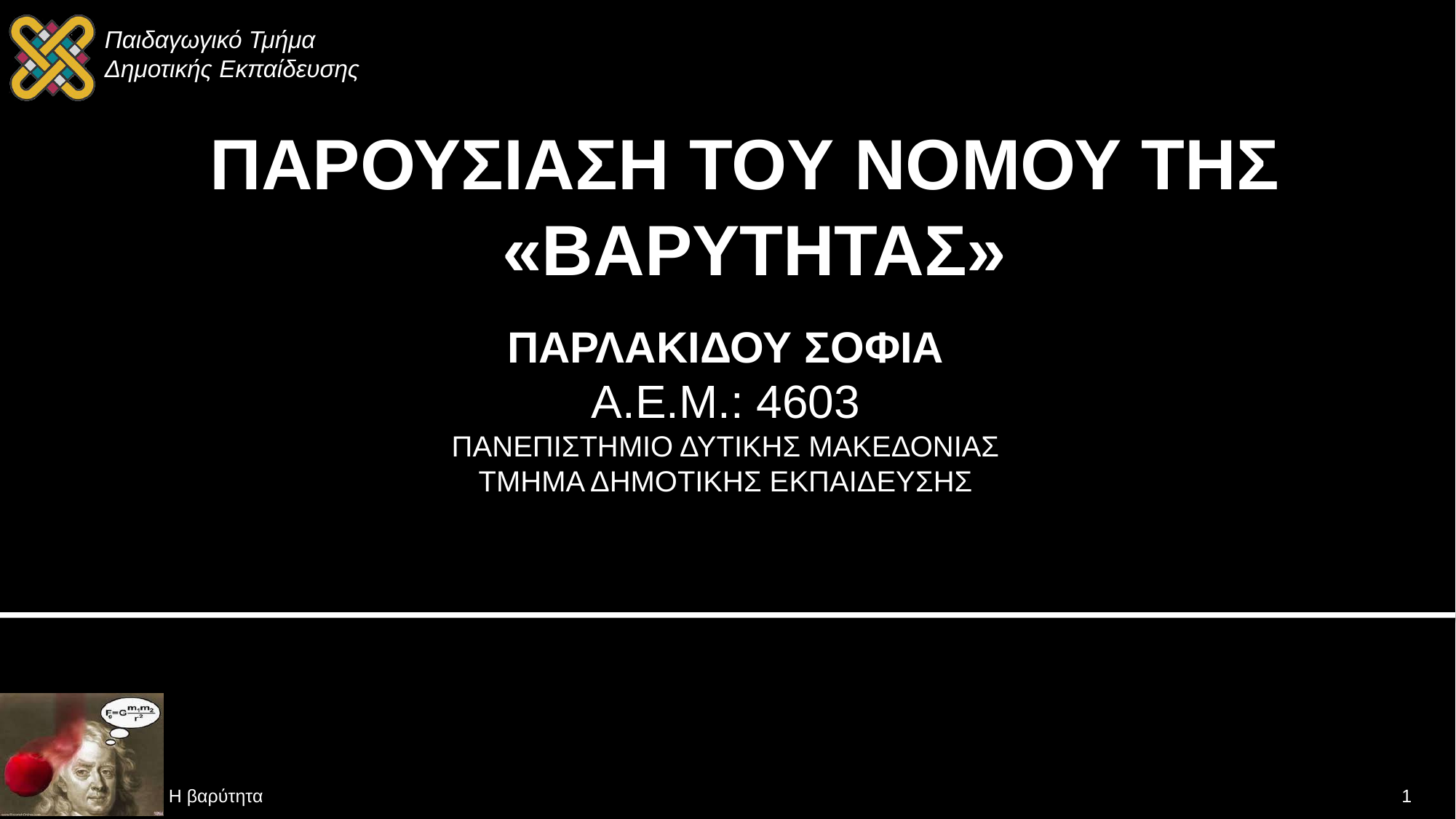

# ΠΑΡΟΥΣΙΑΣΗ TOY ΝΟΜΟΥ ΤΗΣ «ΒΑΡΥΤΗΤΑΣ»
ΠΑΡΛΑΚΙΔΟΥ ΣΟΦΙΑ
Α.Ε.Μ.: 4603
ΠΑΝΕΠΙΣΤΗΜΙΟ ΔΥΤΙΚΗΣ ΜΑΚΕΔΟΝΙΑΣ
ΤΜΗΜΑ ΔΗΜΟΤΙΚΗΣ ΕΚΠΑΙΔΕΥΣΗΣ
Η βαρύτητα
1